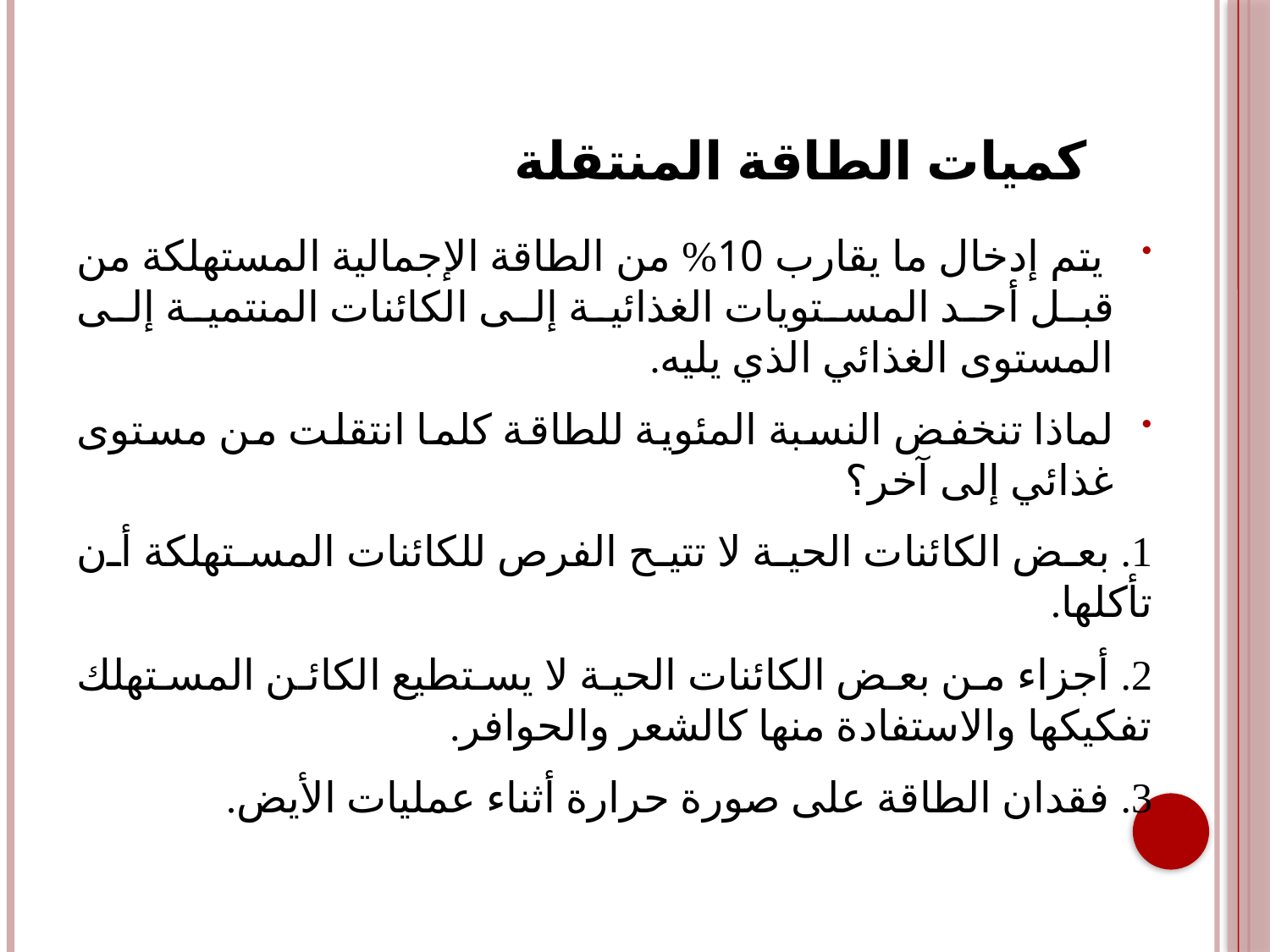

# كميات الطاقة المنتقلة

 يتم إدخال ما يقارب 10% من الطاقة الإجمالية المستهلكة من قبل أحد المستويات الغذائية إلى الكائنات المنتمية إلى المستوى الغذائي الذي يليه.
لماذا تنخفض النسبة المئوية للطاقة كلما انتقلت من مستوى غذائي إلى آخر؟
1. بعض الكائنات الحية لا تتيح الفرص للكائنات المستهلكة أن تأكلها.
2. أجزاء من بعض الكائنات الحية لا يستطيع الكائن المستهلك تفكيكها والاستفادة منها كالشعر والحوافر.
3. فقدان الطاقة على صورة حرارة أثناء عمليات الأيض.